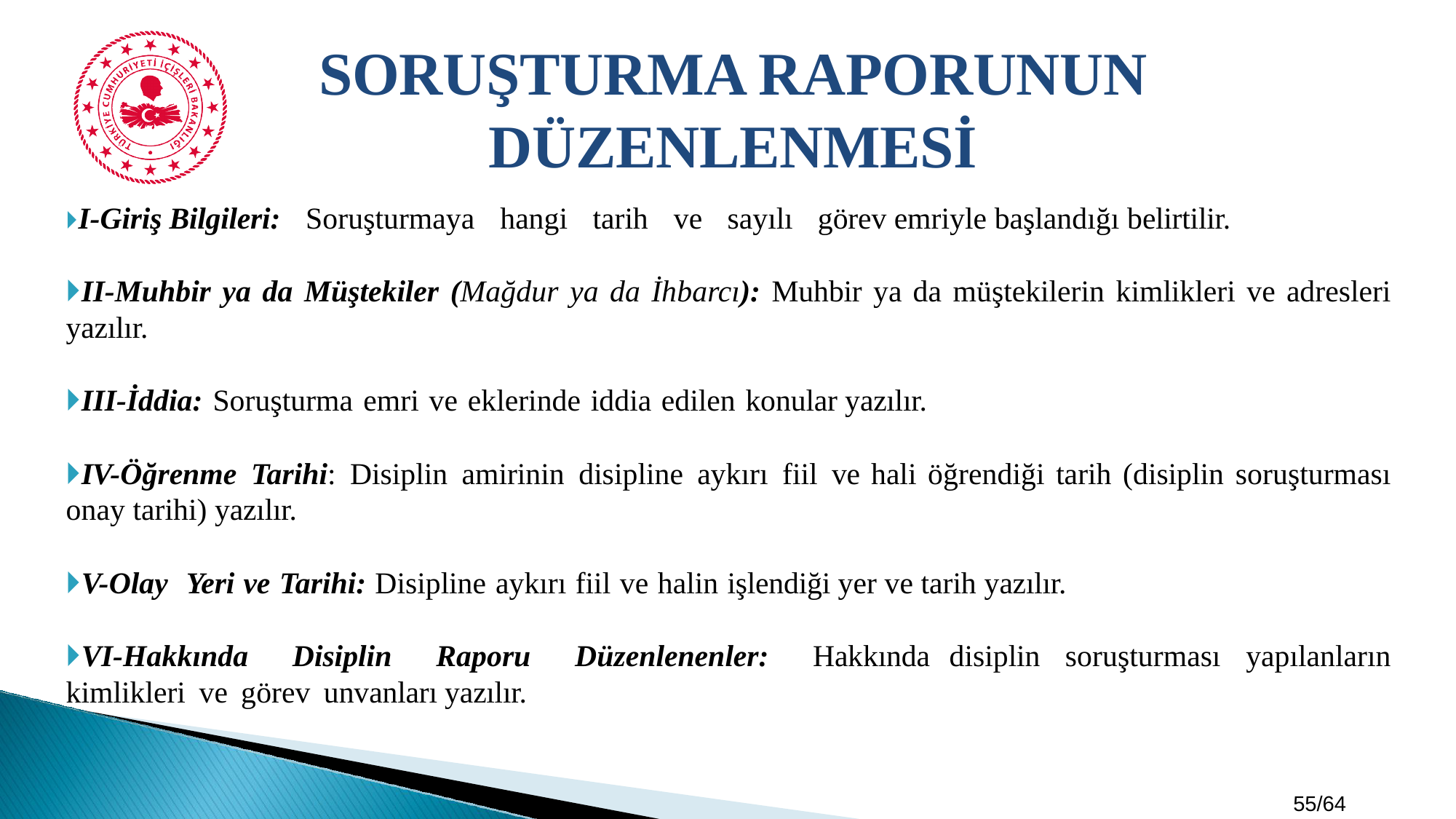

SORUŞTURMA RAPORUNUN DÜZENLENMESİ
🞂​I-Giriş Bilgileri:  Soruşturmaya  hangi  tarih  ve  sayılı  görev emriyle başlandığı belirtilir.

🞂​II-Muhbir ya da Müştekiler (Mağdur ya da İhbarcı): Muhbir ya da müştekilerin kimlikleri ve adresleri yazılır.

🞂​III-İddia: Soruşturma emri ve eklerinde iddia edilen konular yazılır.

🞂​IV-Öğrenme Tarihi: Disiplin amirinin disipline aykırı fiil ve hali öğrendiği tarih (disiplin soruşturması onay tarihi) yazılır.

🞂​V-Olay  Yeri ve Tarihi: Disipline aykırı fiil ve halin işlendiği yer ve tarih yazılır.

🞂​VI-Hakkında  Disiplin  Raporu  Düzenlenenler:  Hakkında disiplin soruşturması yapılanların kimlikleri ve görev unvanları yazılır.